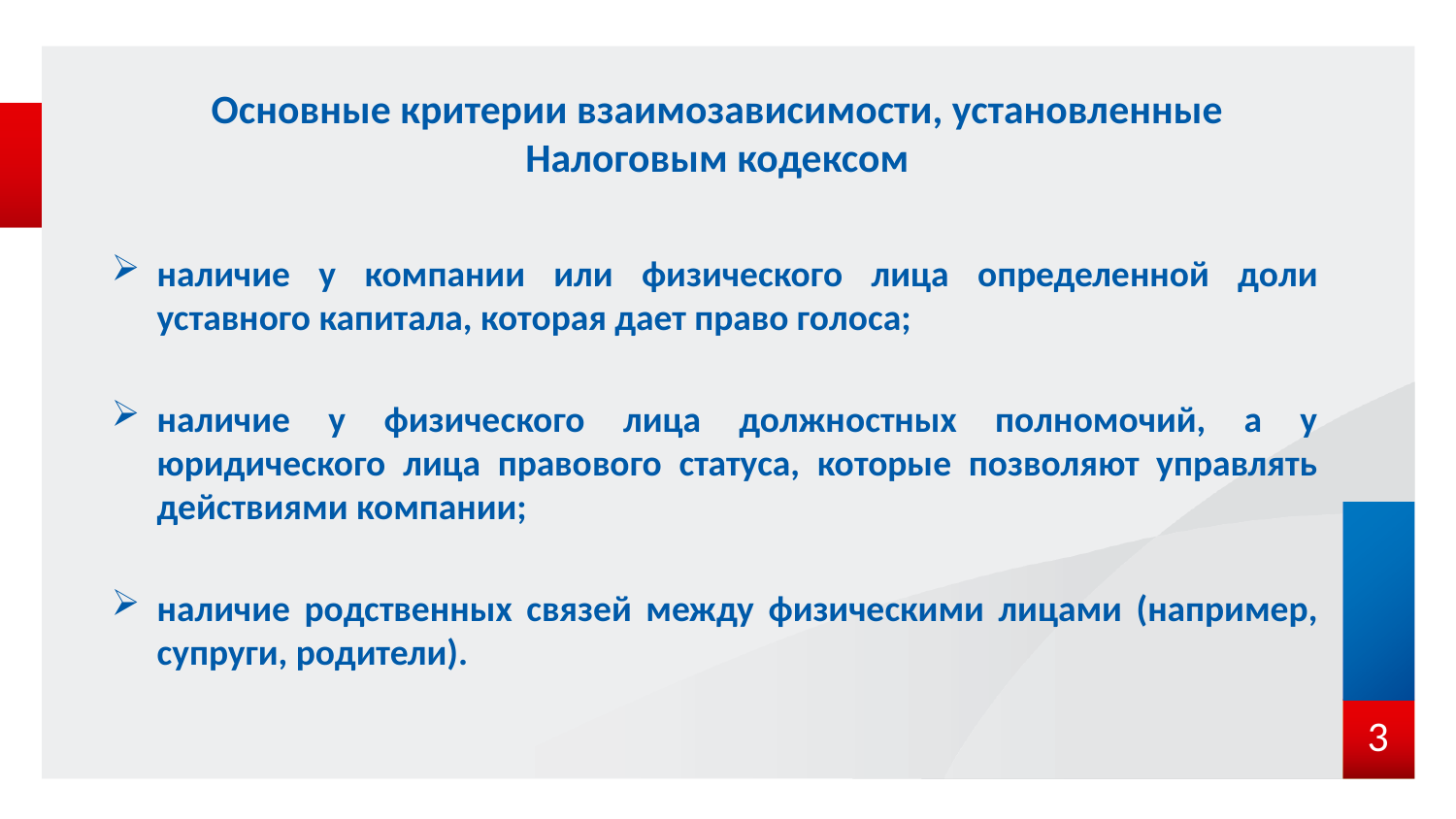

# Основные критерии взаимозависимости, установленные Налоговым кодексом
наличие у компании или физического лица определенной доли уставного капитала, которая дает право голоса;

наличие у физического лица должностных полномочий, а у юридического лица правового статуса, которые позволяют управлять действиями компании;

наличие родственных связей между физическими лицами (например, супруги, родители).

3